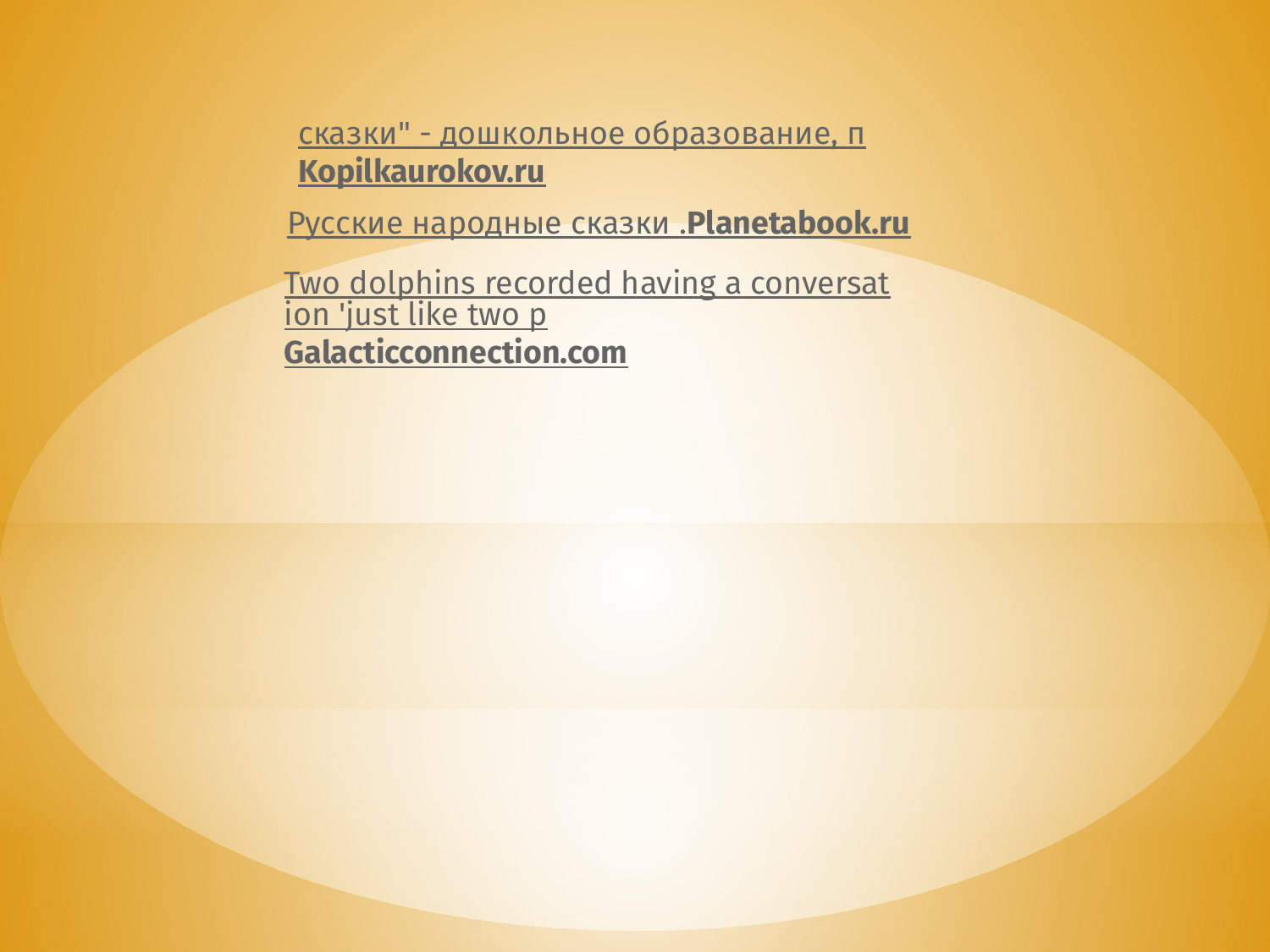

сказки" - дошкольное образование, п
Kopilkaurokov.ru
Русские народные сказки .Planetabook.ru
Two dolphins recorded having a conversation 'just like two p
Galacticconnection.com